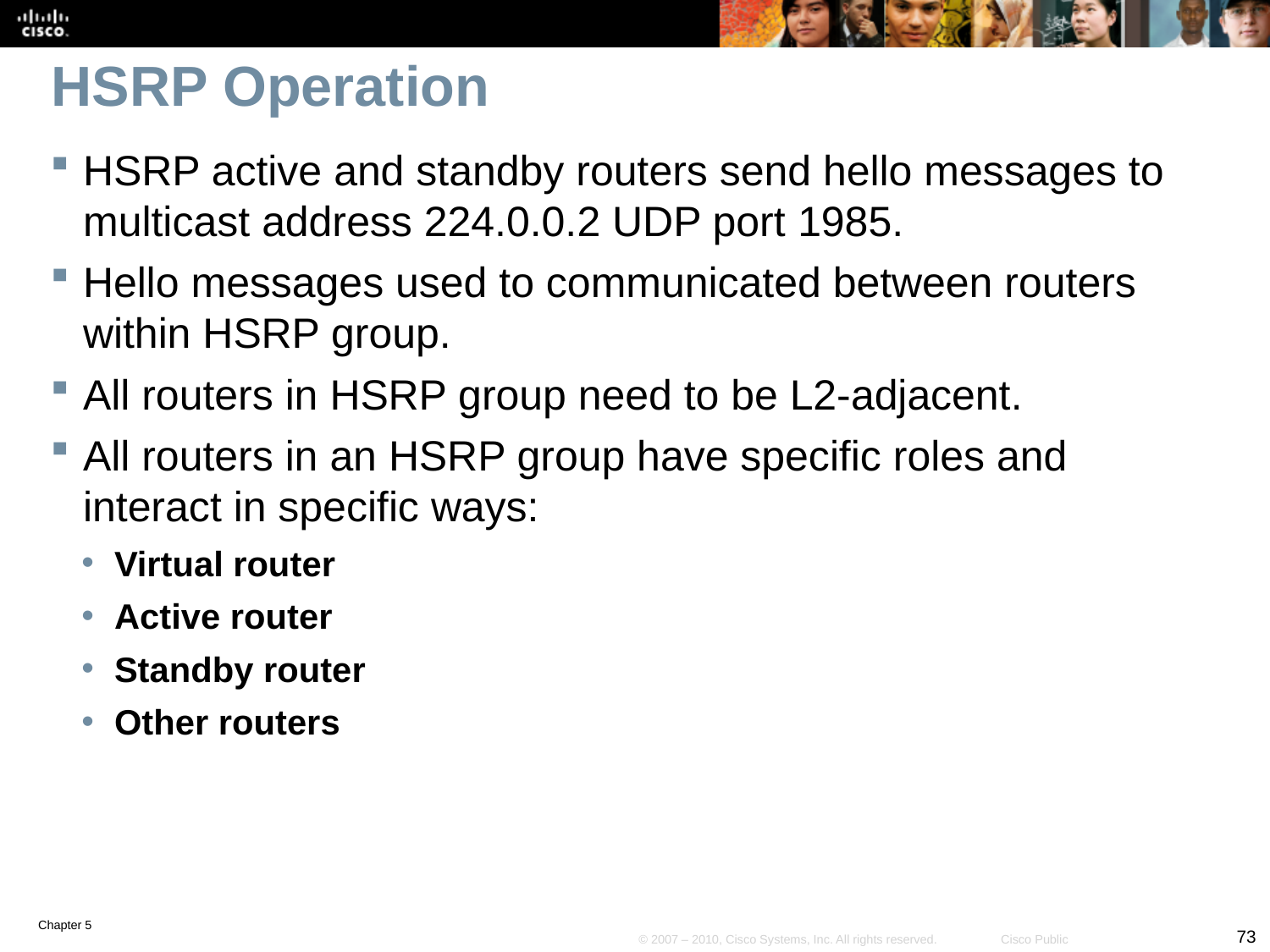

# HSRP Operation
HSRP active and standby routers send hello messages to multicast address 224.0.0.2 UDP port 1985.
Hello messages used to communicated between routers within HSRP group.
All routers in HSRP group need to be L2-adjacent.
All routers in an HSRP group have specific roles and interact in specific ways:
Virtual router
Active router
Standby router
Other routers